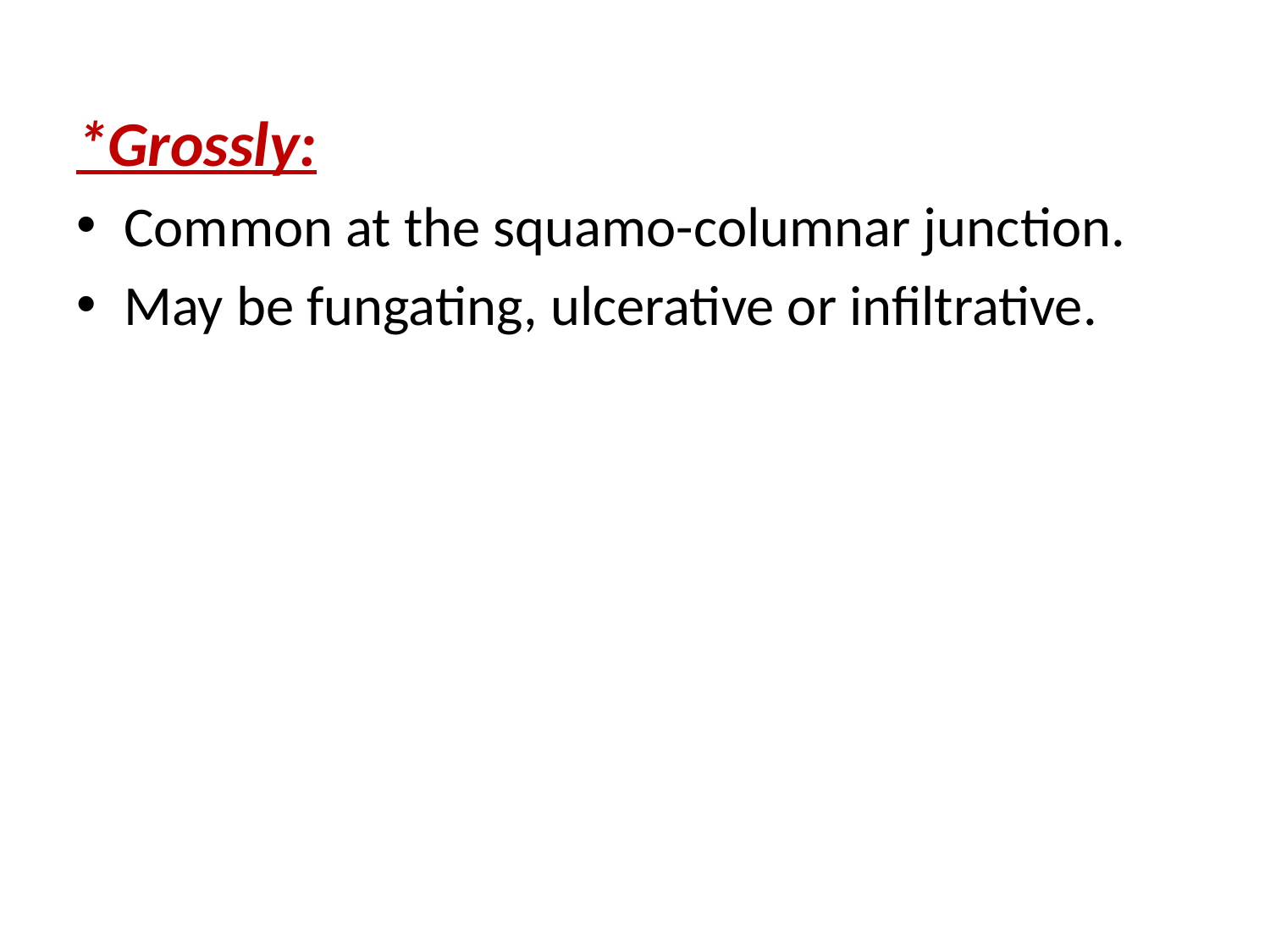

*Grossly:
Common at the squamo-columnar junction.
May be fungating, ulcerative or infiltrative.